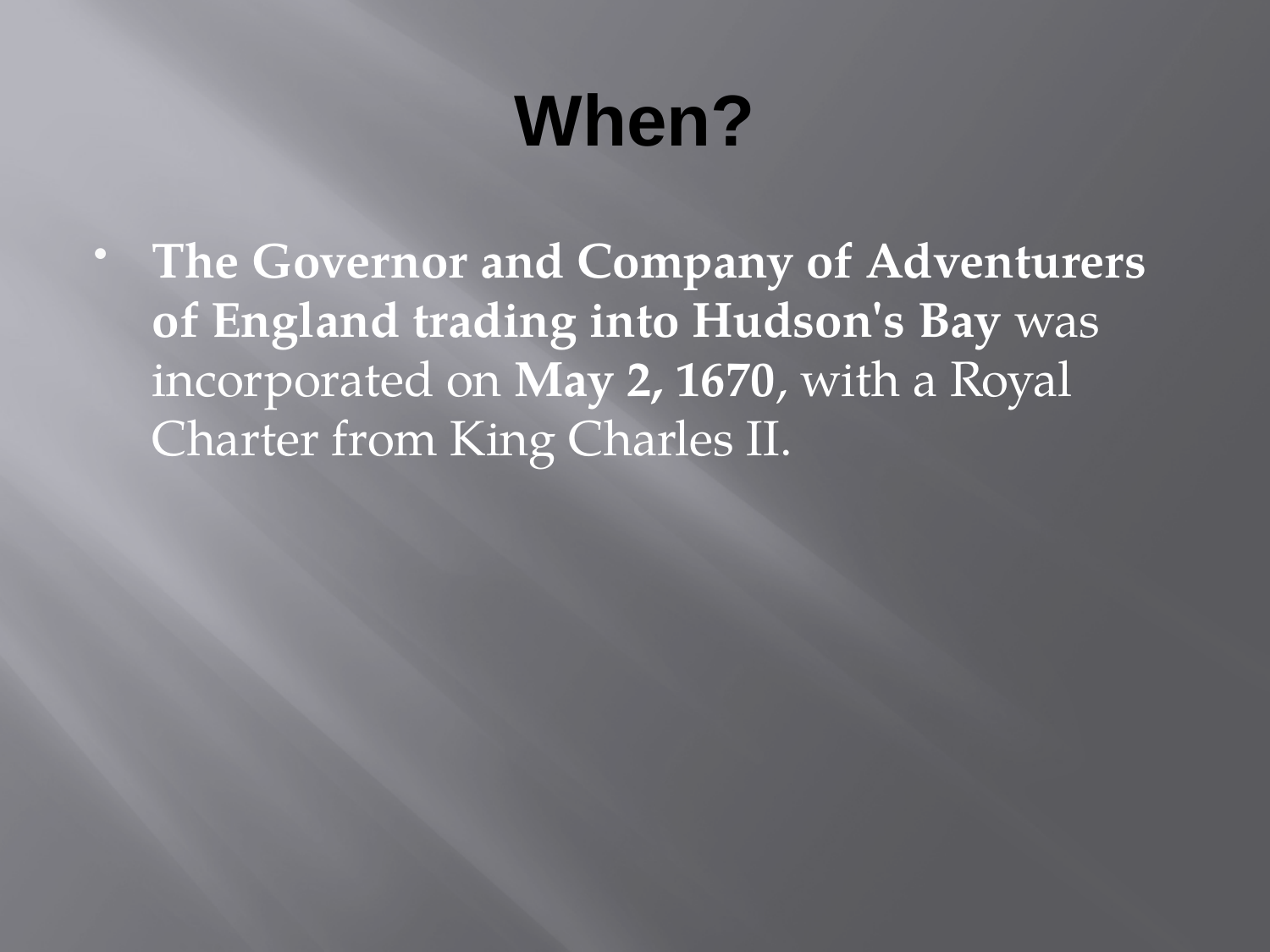

# When?
The Governor and Company of Adventurers of England trading into Hudson's Bay was incorporated on May 2, 1670, with a Royal Charter from King Charles II.